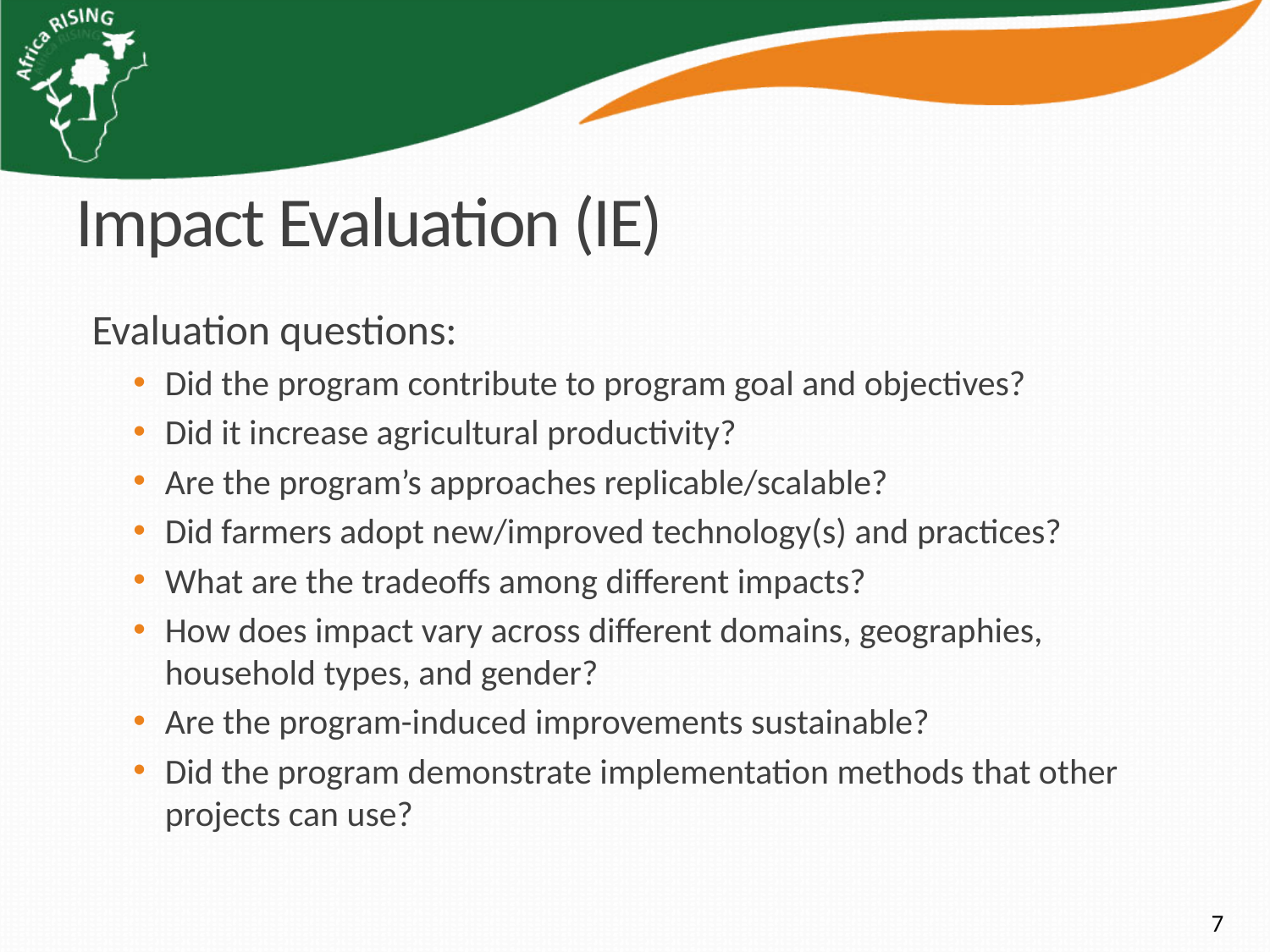

# Impact Evaluation (IE)
Evaluation questions:
Did the program contribute to program goal and objectives?
Did it increase agricultural productivity?
Are the program’s approaches replicable/scalable?
Did farmers adopt new/improved technology(s) and practices?
What are the tradeoffs among different impacts?
How does impact vary across different domains, geographies, household types, and gender?
Are the program-induced improvements sustainable?
Did the program demonstrate implementation methods that other projects can use?
7